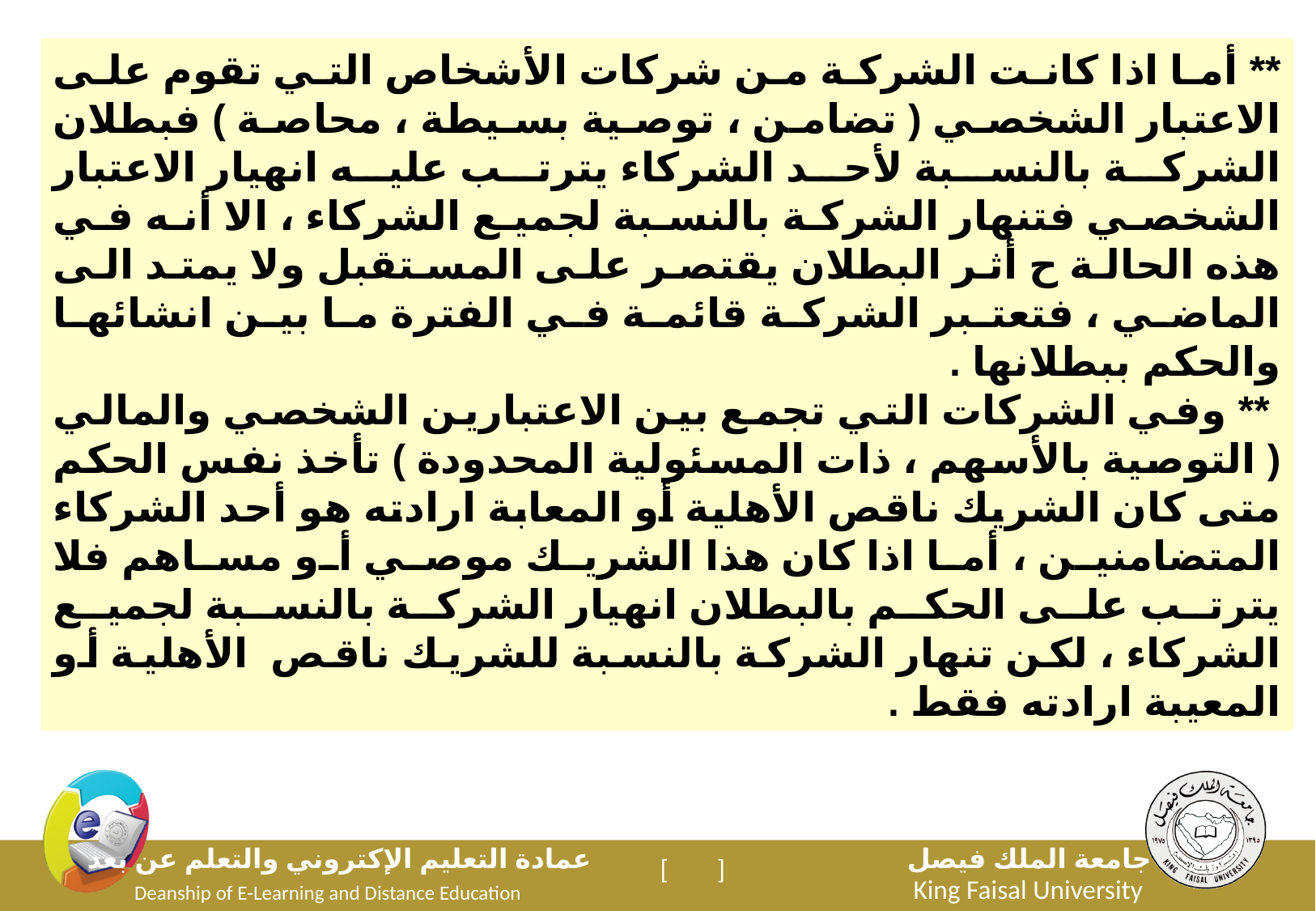

** أما اذا كانت الشركة من شركات الأشخاص التي تقوم على الاعتبار الشخصي ( تضامن ، توصية بسيطة ، محاصة ) فبطلان الشركة بالنسبة لأحد الشركاء يترتب عليه انهيار الاعتبار الشخصي فتنهار الشركة بالنسبة لجميع الشركاء ، الا أنه في هذه الحالة ح أثر البطلان يقتصر على المستقبل ولا يمتد الى الماضي ، فتعتبر الشركة قائمة في الفترة ما بين انشائها والحكم ببطلانها .
 ** وفي الشركات التي تجمع بين الاعتبارين الشخصي والمالي ( التوصية بالأسهم ، ذات المسئولية المحدودة ) تأخذ نفس الحكم متى كان الشريك ناقص الأهلية أو المعابة ارادته هو أحد الشركاء المتضامنين ، أما اذا كان هذا الشريك موصي أو مساهم فلا يترتب على الحكم بالبطلان انهيار الشركة بالنسبة لجميع الشركاء ، لكن تنهار الشركة بالنسبة للشريك ناقص  الأهلية أو المعيبة ارادته فقط .